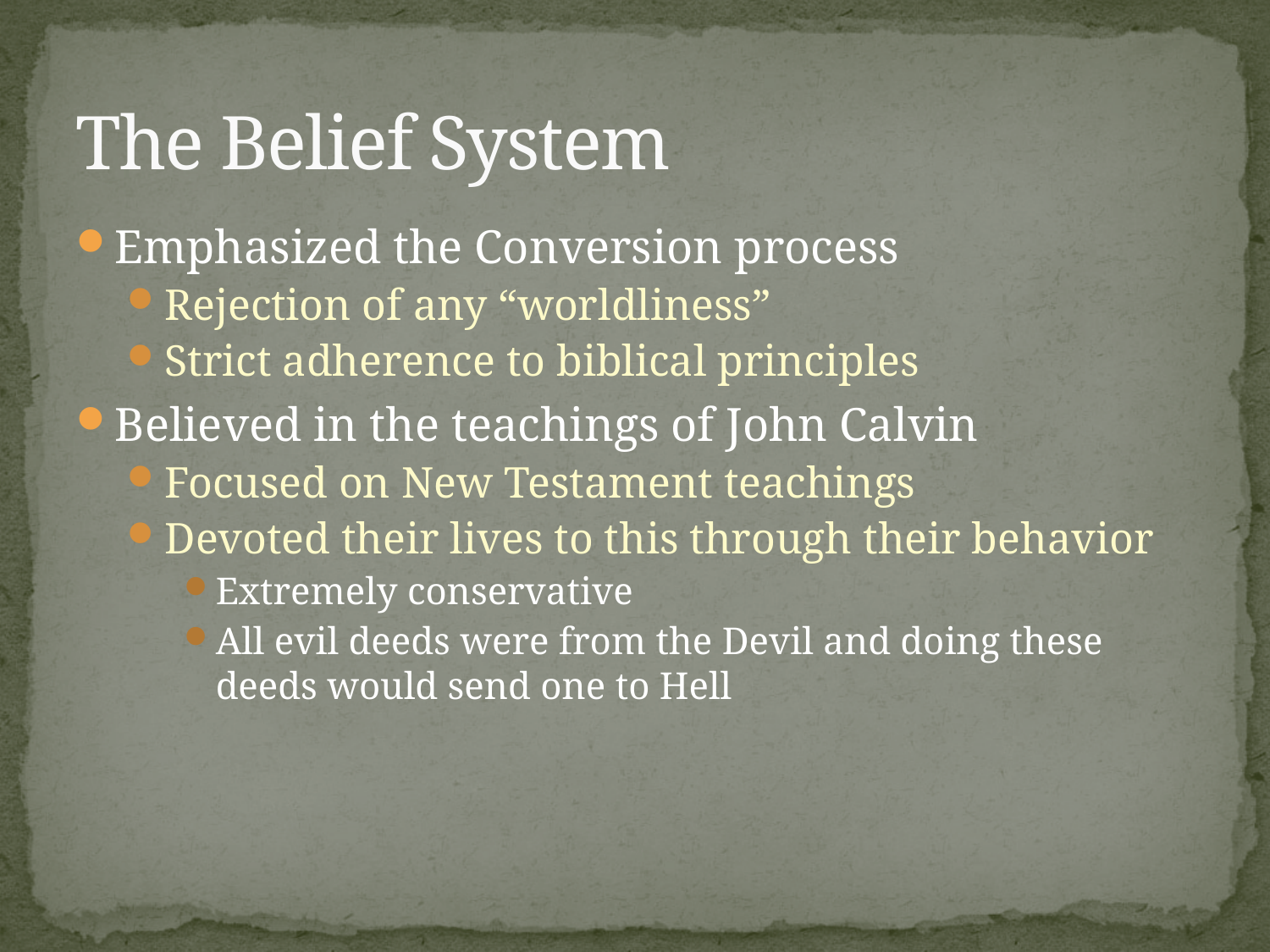

# The Belief System
Emphasized the Conversion process
Rejection of any “worldliness”
Strict adherence to biblical principles
Believed in the teachings of John Calvin
Focused on New Testament teachings
Devoted their lives to this through their behavior
Extremely conservative
All evil deeds were from the Devil and doing these deeds would send one to Hell